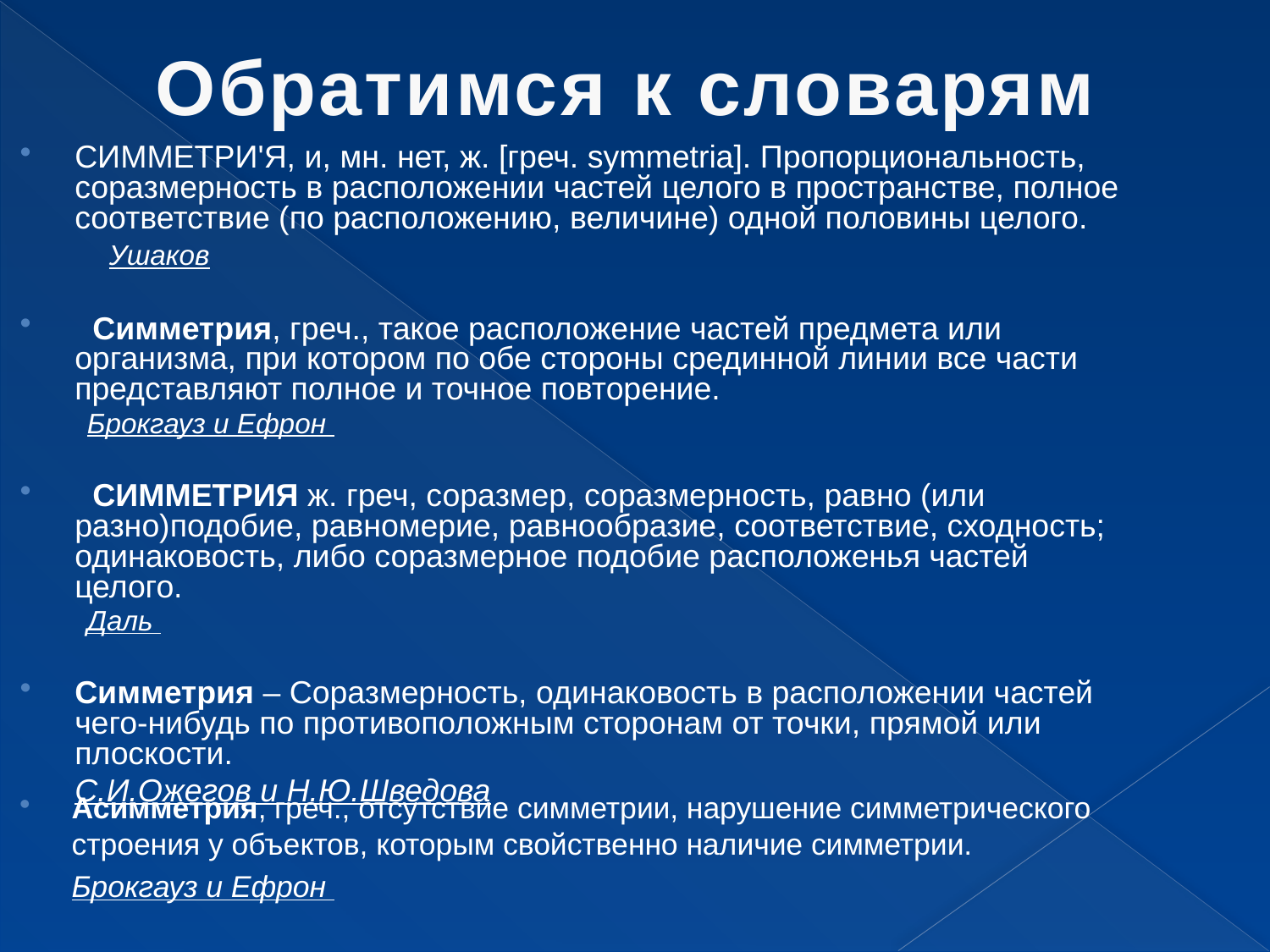

Обратимся к словарям
СИММЕТРИ'Я, и, мн. нет, ж. [греч. symmetria]. Пропорциональность, соразмерность в расположении частей целого в пространстве, полное соответствие (по расположению, величине) одной половины целого.
	    Ушаков

  Симметрия, греч., такое расположение частей предмета или организма, при котором по обе стороны срединной линии все части представляют полное и точное повторение.
Брокгауз и Ефрон

  СИММЕТРИЯ ж. греч, соразмер, соразмерность, равно (или разно)подобие, равномерие, равнообразие, соответствие, сходность; одинаковость, либо соразмерное подобие расположенья частей целого.
Даль

Симметрия – Соразмерность, одинаковость в расположении частей чего-нибудь по противоположным сторонам от точки, прямой или плоскости.
	С.И.Ожегов и Н.Ю.Шведова

Асимметрия, греч., отсутствие симметрии, нарушение симметрического строения у объектов, которым свойственно наличие симметрии.
	Брокгауз и Ефрон